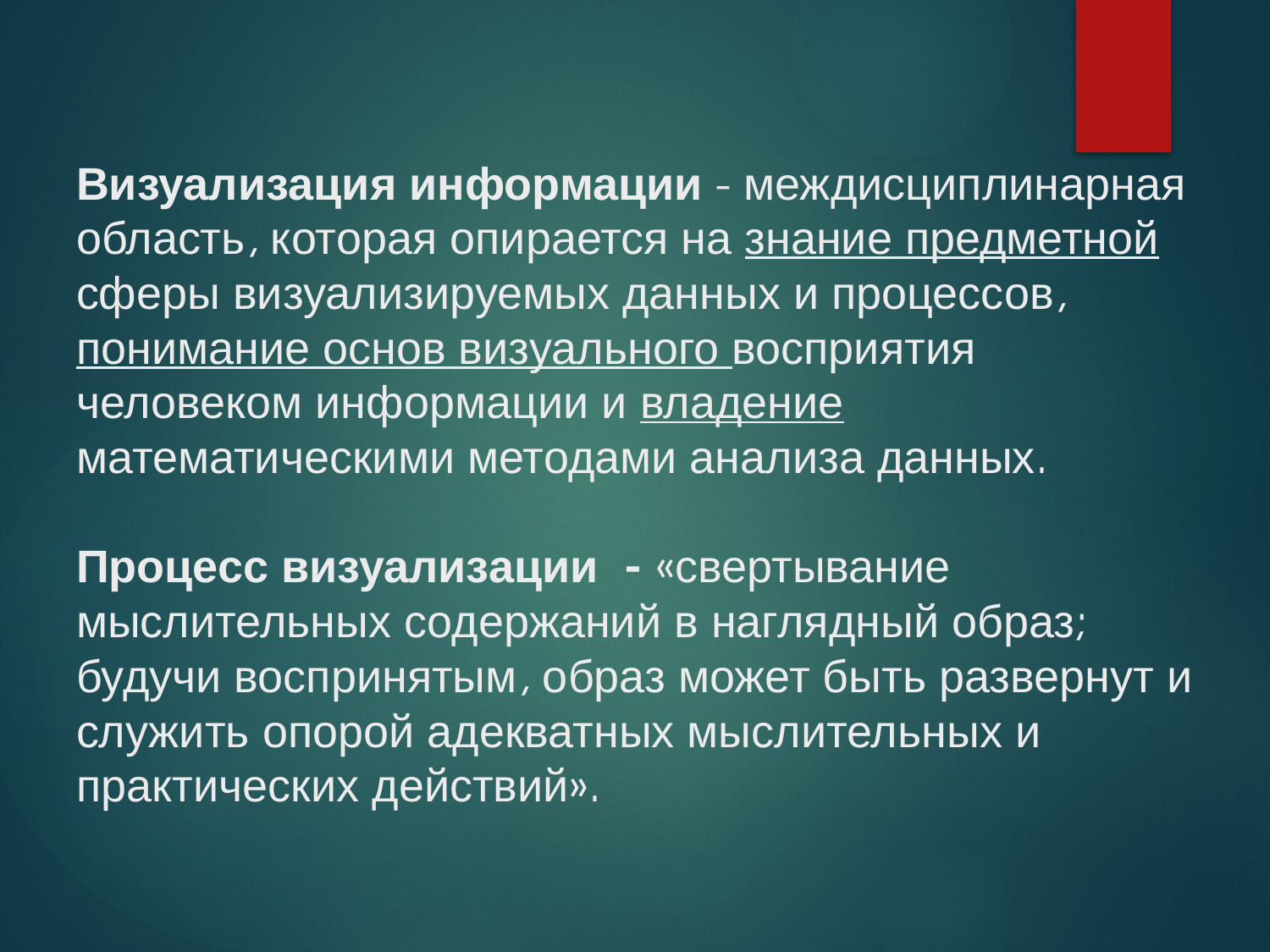

# Визуализация информации - междисциплинарная область, которая опирается на знание предметной сферы визуализируемых данных и процессов, понимание основ визуального восприятия человеком информации и владение математическими методами анализа данных. Процесс визуализации  - «свертывание мыслительных содержаний в наглядный образ; будучи воспринятым, образ может быть развернут и служить опорой адекватных мыслительных и практических действий».